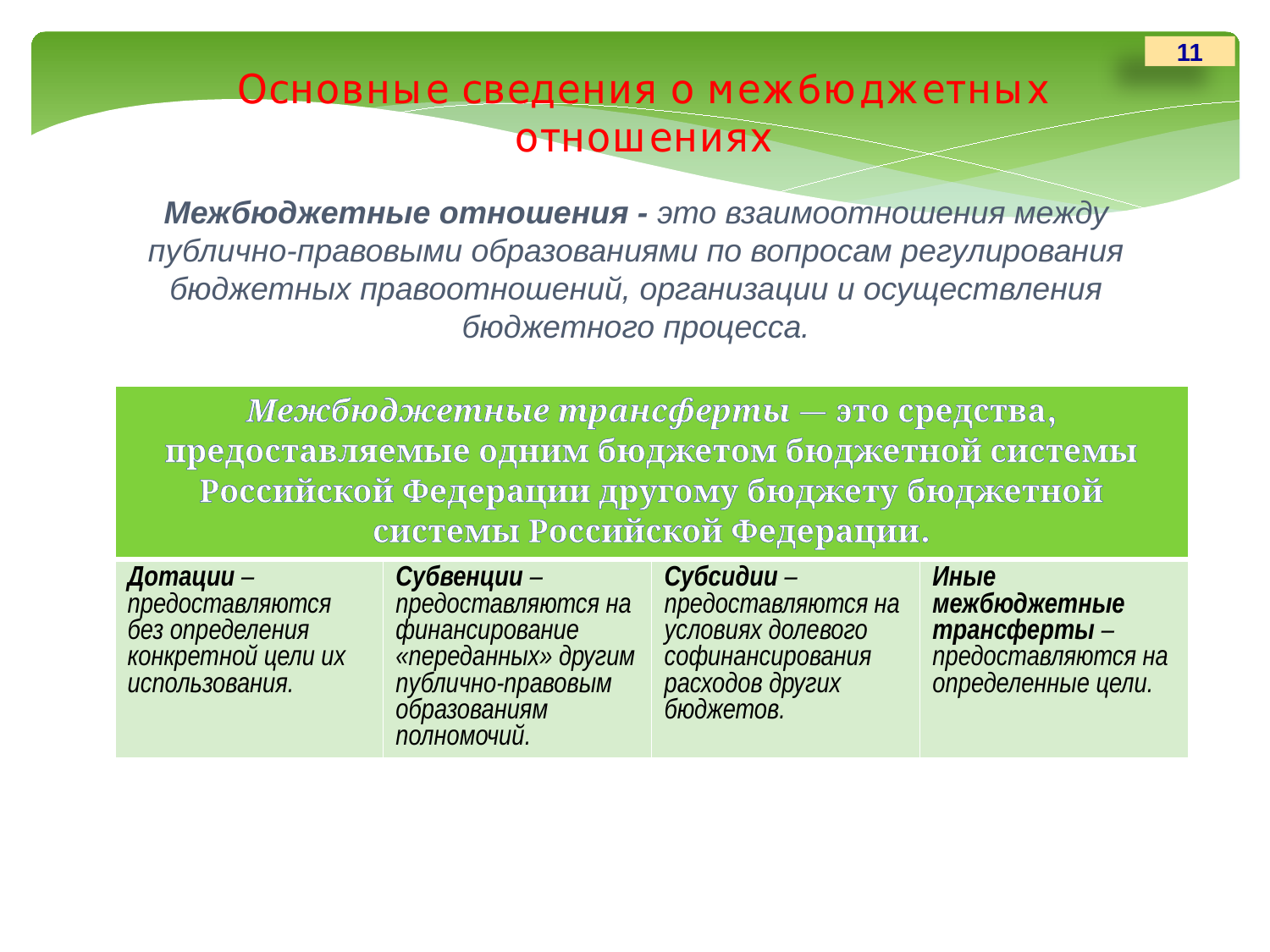

11
# Основные сведения о межбюджетных отношениях
Межбюджетные отношения - это взаимоотношения между публично-правовыми образованиями по вопросам регулирования бюджетных правоотношений, организации и осуществления бюджетного процесса.

| Межбюджетные трансферты — это средства, предоставляемые одним бюджетом бюджетной системы Российской Федерации другому бюджету бюджетной системы Российской Федерации. |  |  |  |
| --- | --- | --- | --- |
| Дотации – предоставляются без определения конкретной цели их использования. | Субвенции – предоставляются на финансирование «переданных» другим публично-правовым образованиям полномочий. | Субсидии – предоставляются на условиях долевого софинансирования расходов других бюджетов. | Иные межбюджетные трансферты – предоставляются на определенные цели. |